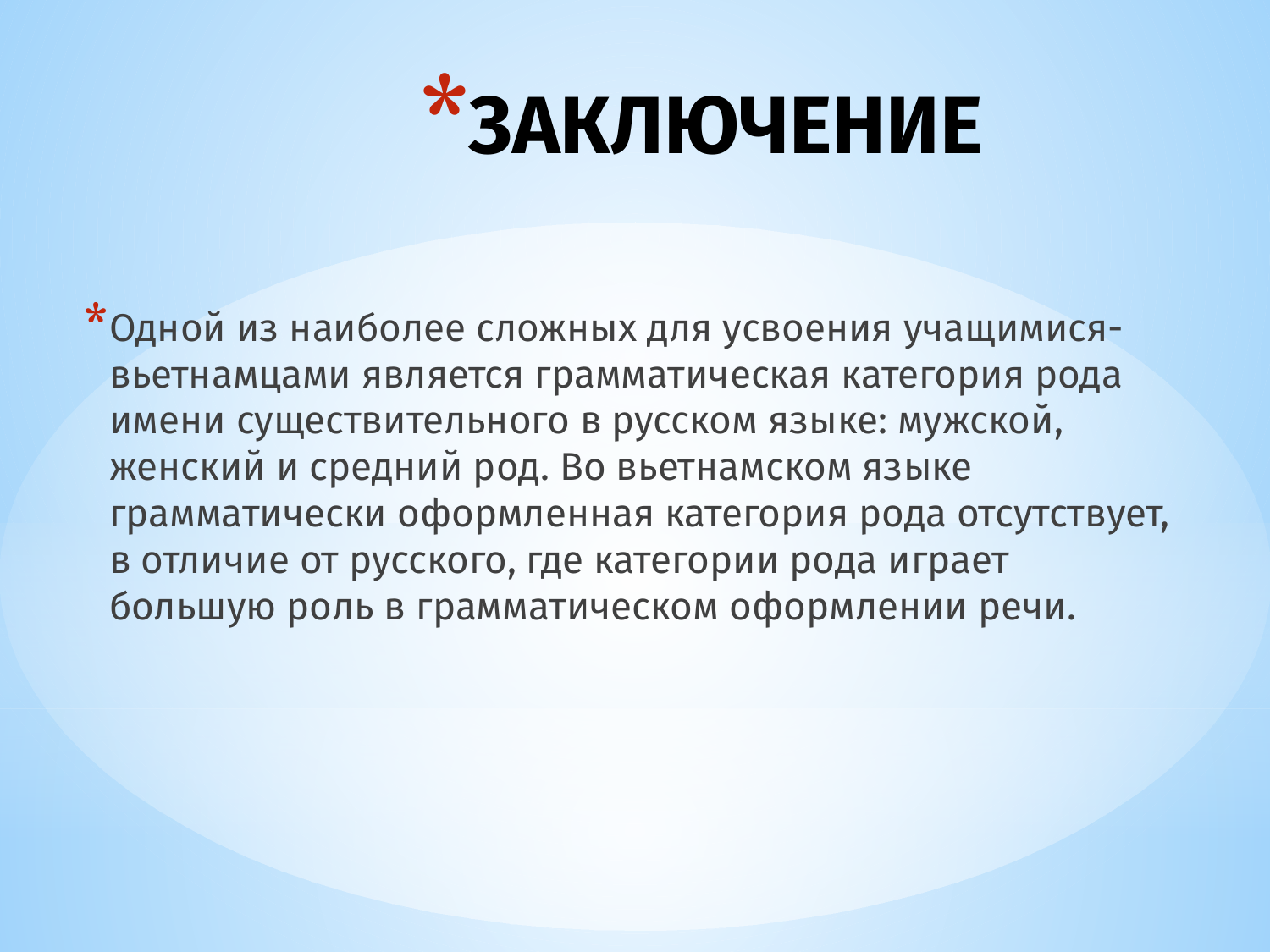

# ЗАКЛЮЧЕНИЕ
Одной из наиболее сложных для усвоения учащимися-вьетнамцами является грамматическая категория рода имени существительного в русском языке: мужской, женский и средний род. Во вьетнамском языке грамматически оформленная категория рода отсутствует, в отличие от русского, где категории рода играет большую роль в грамматическом оформлении речи.